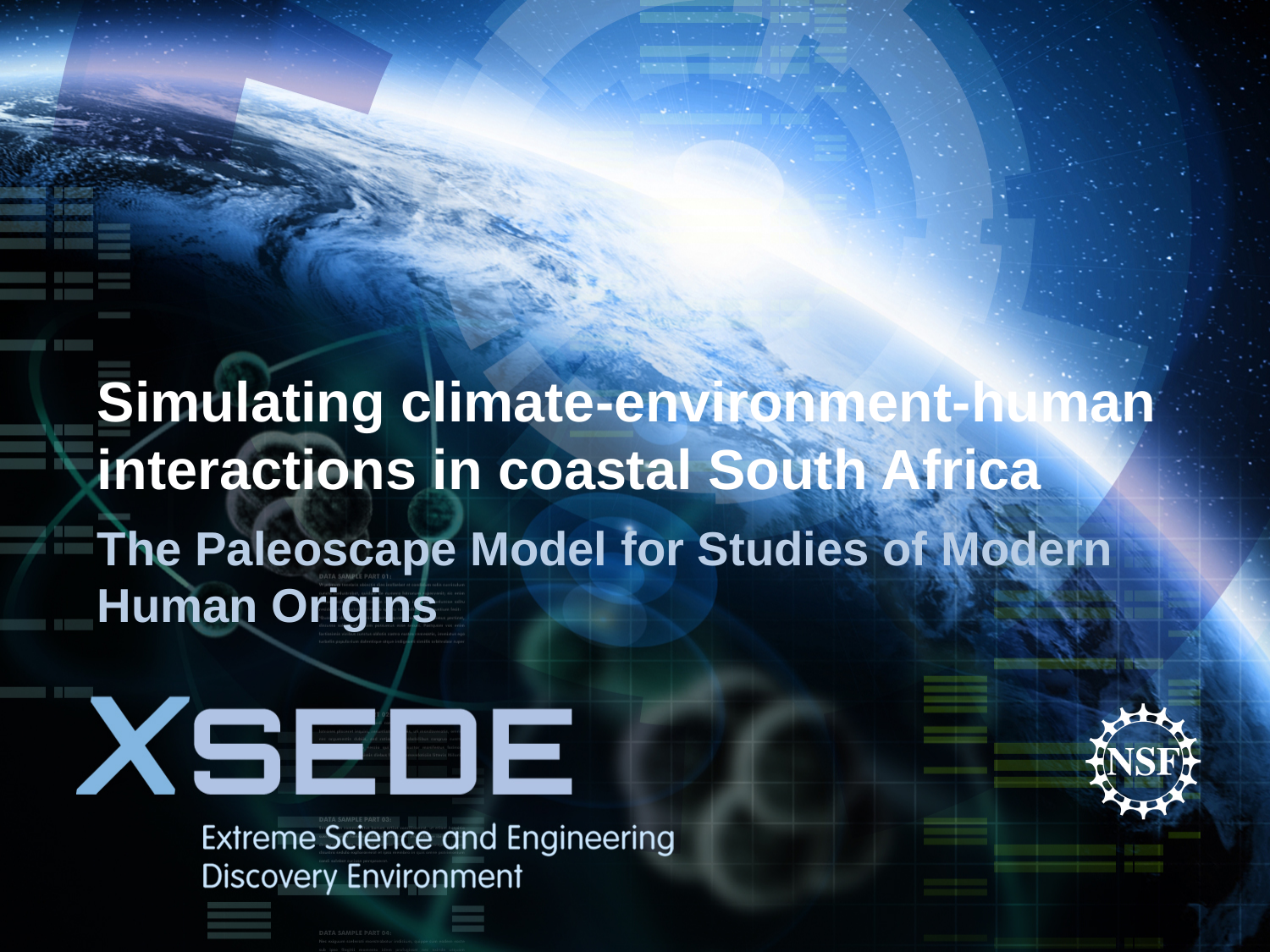

# Simulating climate-environment-human interactions in coastal South Africa
The Paleoscape Model for Studies of Modern Human Origins